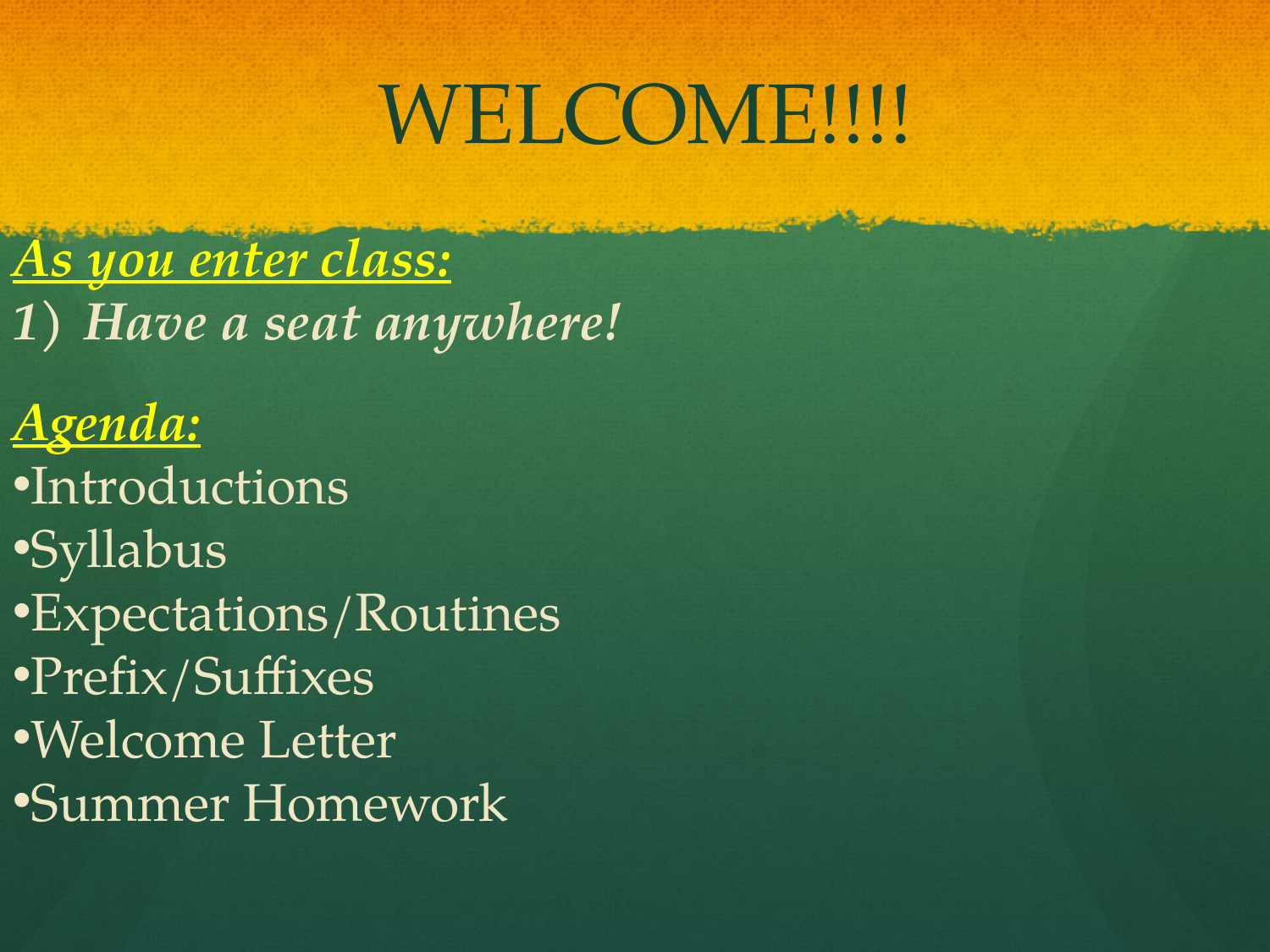

# WELCOME!!!!
As you enter class:
Have a seat anywhere!
Agenda:
Introductions
Syllabus
Expectations/Routines
Prefix/Suffixes
Welcome Letter
Summer Homework